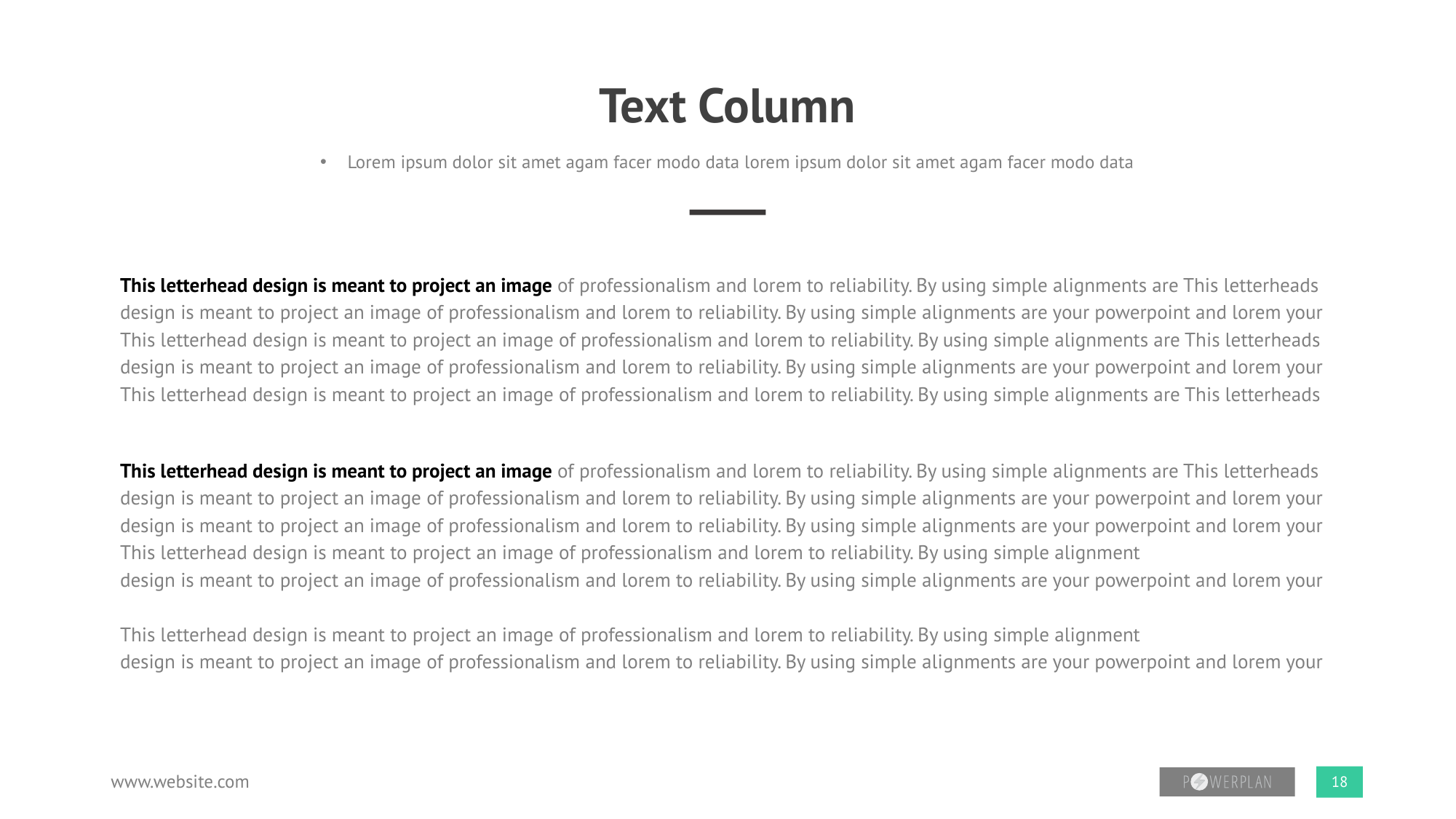

# Text Column
Lorem ipsum dolor sit amet agam facer modo data lorem ipsum dolor sit amet agam facer modo data

This letterhead design is meant to project an image of professionalism and lorem to reliability. By using simple alignments are This letterheads design is meant to project an image of professionalism and lorem to reliability. By using simple alignments are your powerpoint and lorem your
This letterhead design is meant to project an image of professionalism and lorem to reliability. By using simple alignments are This letterheads
design is meant to project an image of professionalism and lorem to reliability. By using simple alignments are your powerpoint and lorem your
This letterhead design is meant to project an image of professionalism and lorem to reliability. By using simple alignments are This letterheads
This letterhead design is meant to project an image of professionalism and lorem to reliability. By using simple alignments are This letterheads design is meant to project an image of professionalism and lorem to reliability. By using simple alignments are your powerpoint and lorem your
design is meant to project an image of professionalism and lorem to reliability. By using simple alignments are your powerpoint and lorem your
This letterhead design is meant to project an image of professionalism and lorem to reliability. By using simple alignment
design is meant to project an image of professionalism and lorem to reliability. By using simple alignments are your powerpoint and lorem your

This letterhead design is meant to project an image of professionalism and lorem to reliability. By using simple alignment
design is meant to project an image of professionalism and lorem to reliability. By using simple alignments are your powerpoint and lorem your
www.website.com
18